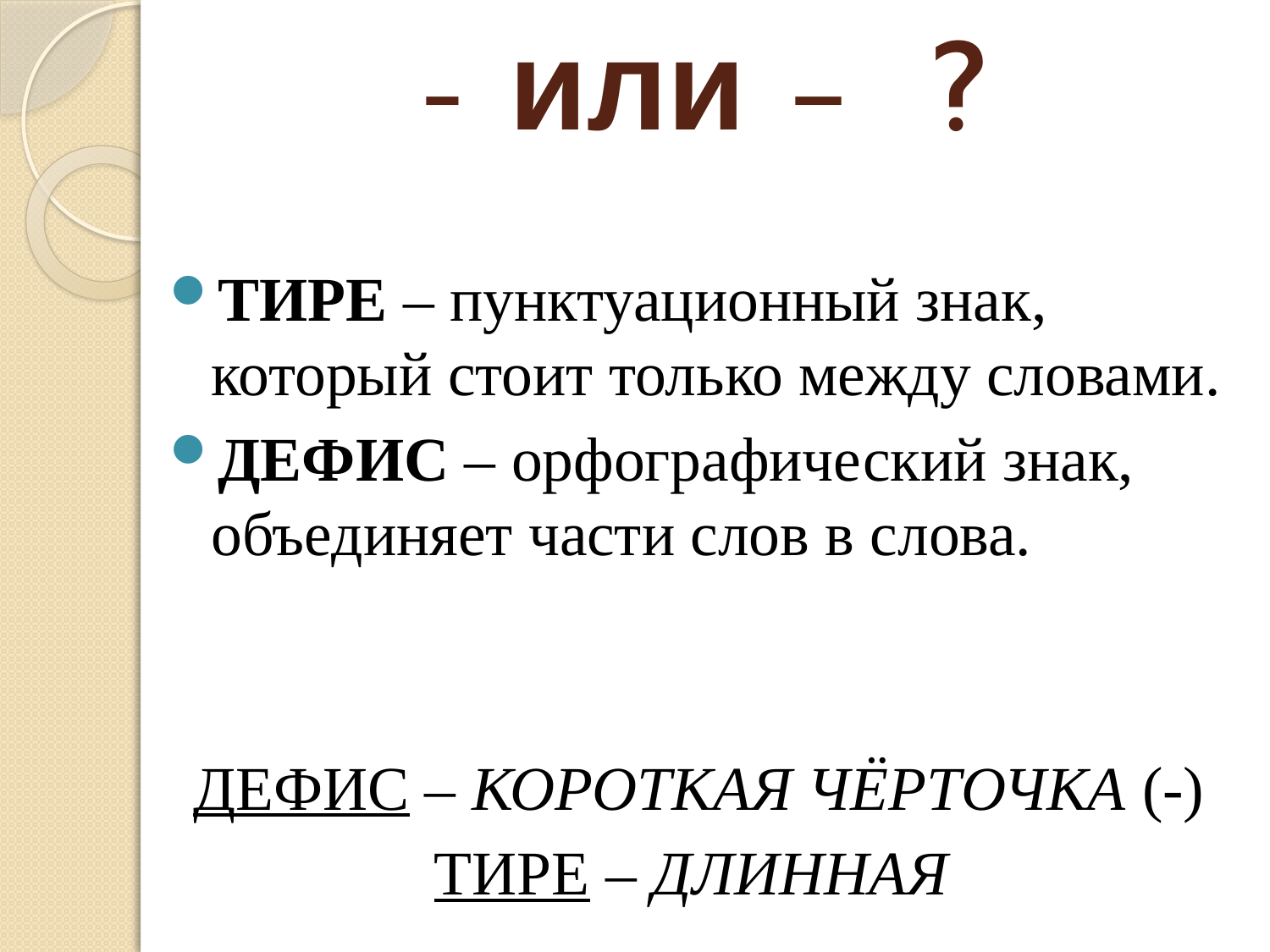

# - или –  ?

ТИРЕ – пунктуационный знак, который стоит только между словами.
ДЕФИС – орфографический знак, объединяет части слов в слова.

ДЕФИС – КОРОТКАЯ ЧЁРТОЧКА (-)
ТИРЕ – ДЛИННАЯ